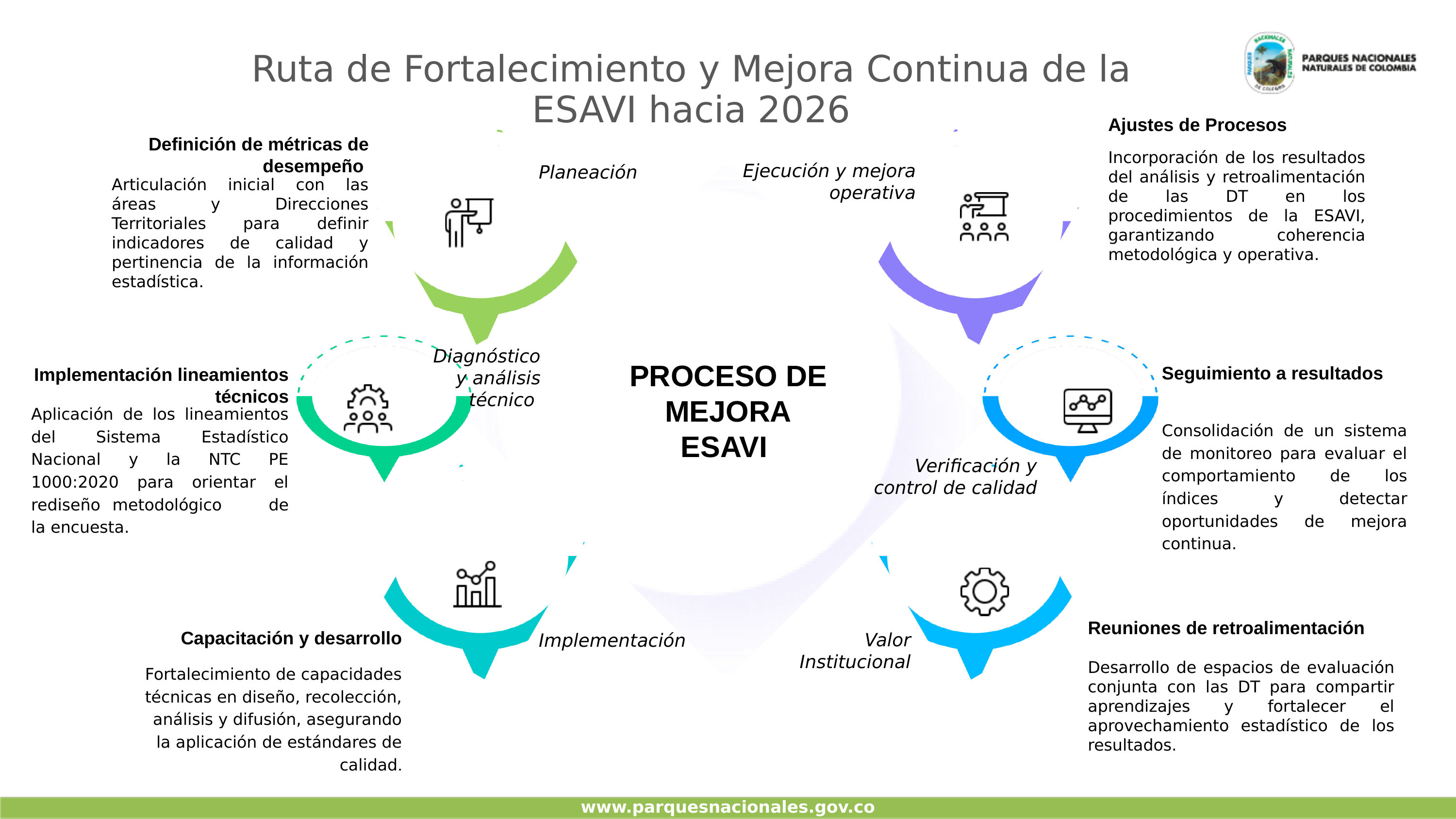

Ruta de Fortalecimiento y Mejora Continua de la ESAVI hacia 2026
Ajustes de Procesos
Incorporación de los resultados del análisis y retroalimentación de las DT en los procedimientos de la ESAVI, garantizando coherencia metodológica y operativa.
Definición de métricas de desempeño
Articulación inicial con las áreas y Direcciones Territoriales para definir indicadores de calidad y pertinencia de la información estadística.

Ejecución y mejora operativa
Planeación

Diagnóstico y análisis técnico
PROCESO DE MEJORA
ESAVI
Seguimiento a resultados
Consolidación de un sistema de monitoreo para evaluar el comportamiento de los índices y detectar oportunidades de mejora continua.
Implementación lineamientos técnicos
Aplicación de los lineamientos del Sistema Estadístico Nacional y la NTC PE 1000:2020 para orientar el rediseño metodológico	 de la encuesta.

Verificación y control de calidad

Reuniones de retroalimentación
Desarrollo de espacios de evaluación conjunta con las DT para compartir aprendizajes y fortalecer el aprovechamiento estadístico de los resultados.
Capacitación y desarrollo
Fortalecimiento de capacidades técnicas en diseño, recolección, análisis y difusión, asegurando la aplicación de estándares de calidad.
Valor Institucional
Implementación